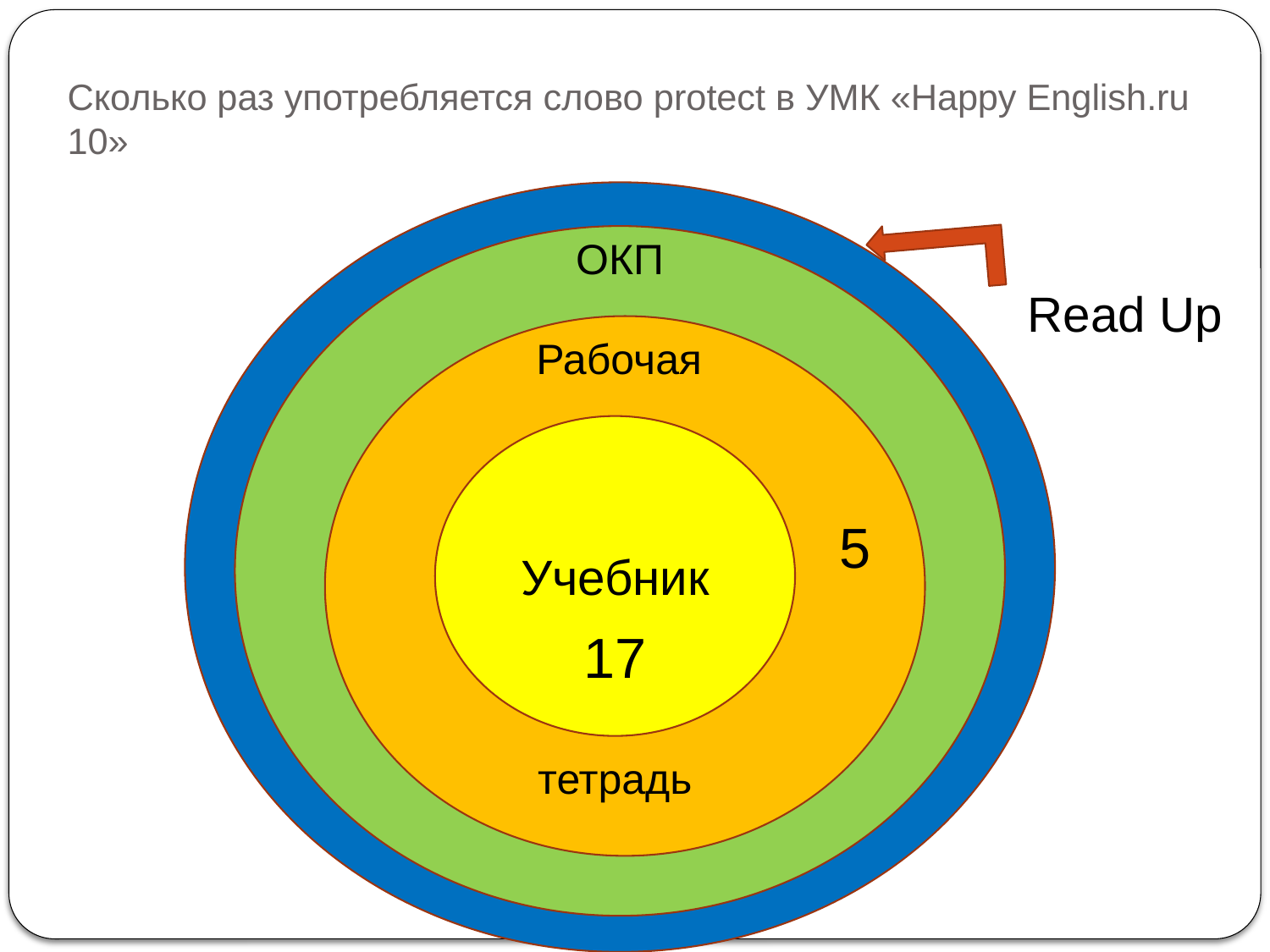

# Сколько раз употребляется слово protect в УМК «Happy English.ru 10»

ОКП
Read Up

Рабочая
Учебник
5
17
тетрадь